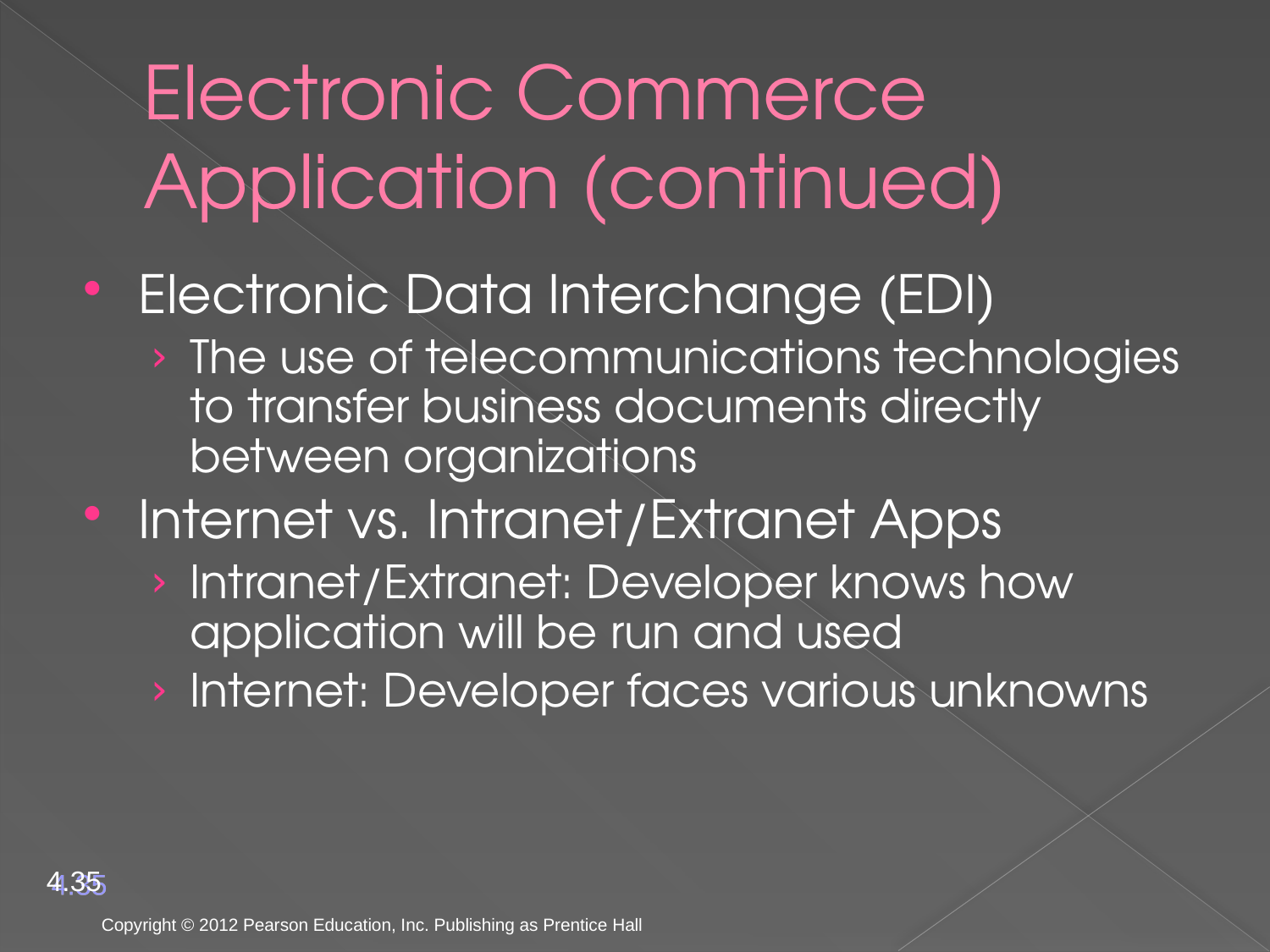

# Electronic Commerce Application (continued)
Electronic Data Interchange (EDI)
The use of telecommunications technologies to transfer business documents directly between organizations
Internet vs. Intranet/Extranet Apps
Intranet/Extranet: Developer knows how application will be run and used
Internet: Developer faces various unknowns
4.35
Copyright © 2012 Pearson Education, Inc. Publishing as Prentice Hall